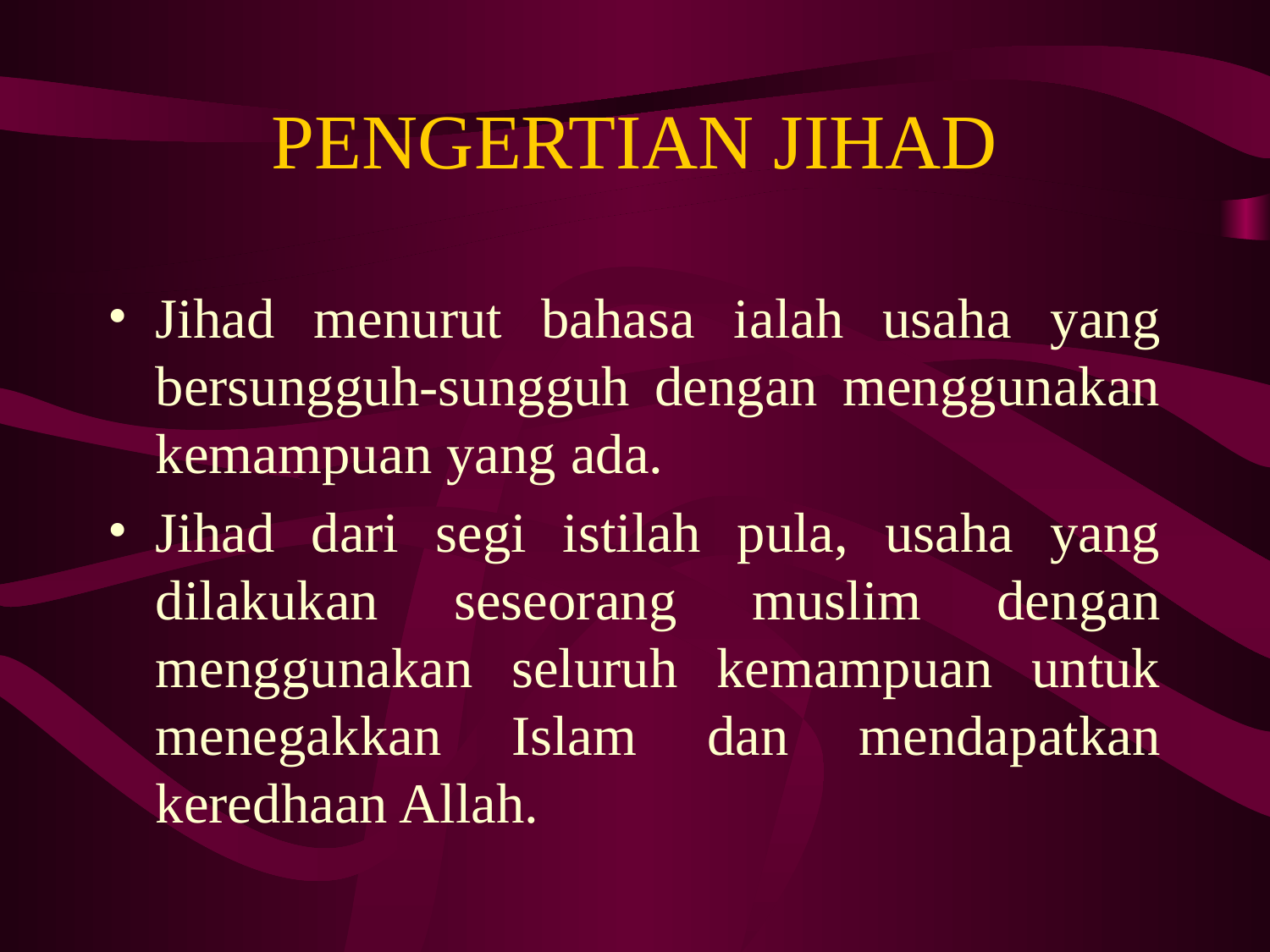

# PENGERTIAN JIHAD
Jihad menurut bahasa ialah usaha yang bersungguh-sungguh dengan menggunakan kemampuan yang ada.
Jihad dari segi istilah pula, usaha yang dilakukan seseorang muslim dengan menggunakan seluruh kemampuan untuk menegakkan Islam dan mendapatkan keredhaan Allah.